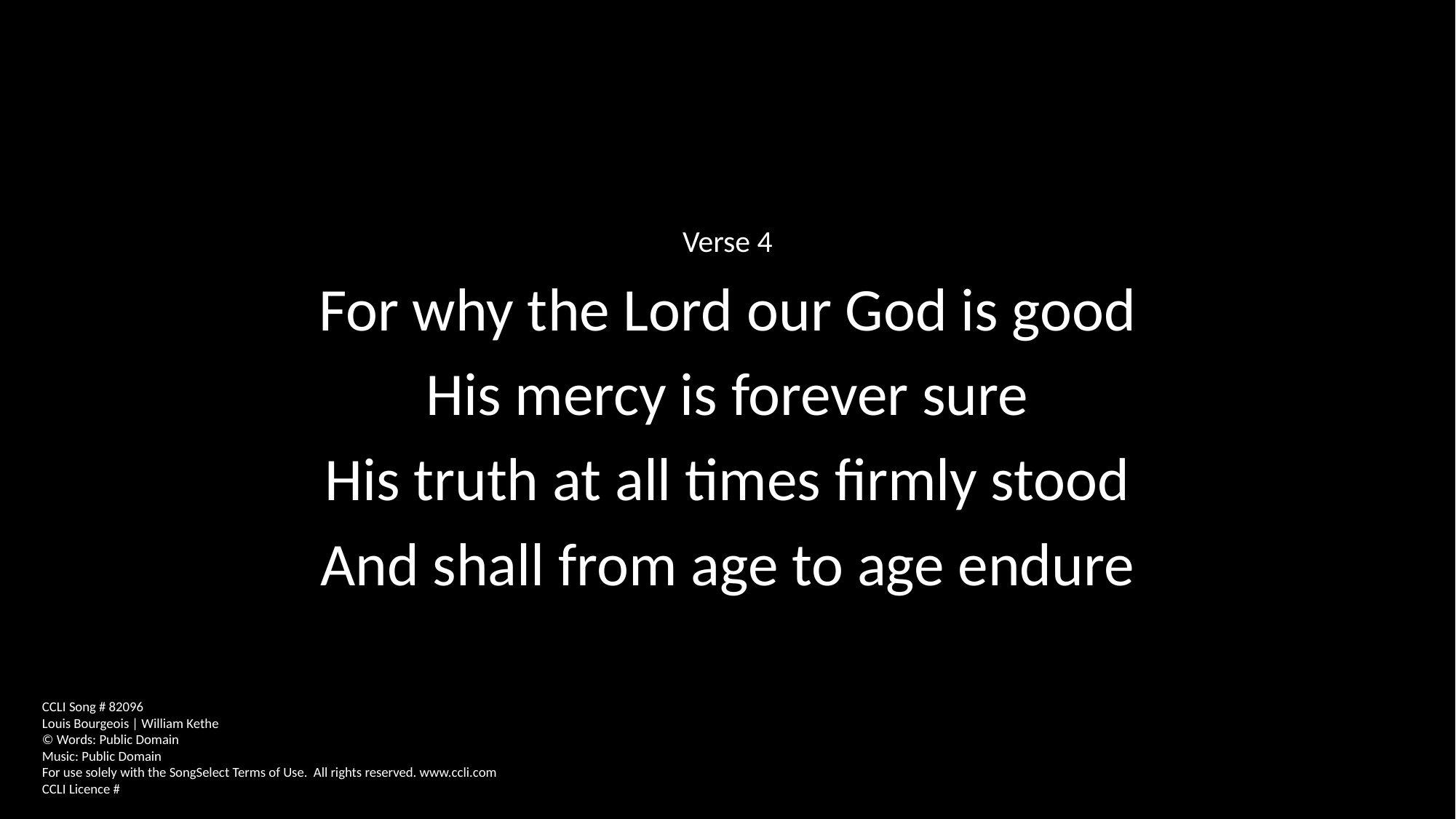

Verse 4
For why the Lord our God is good
His mercy is forever sure
His truth at all times firmly stood
And shall from age to age endure

CCLI Song # 82096
Louis Bourgeois | William Kethe
© Words: Public Domain
Music: Public Domain
For use solely with the SongSelect Terms of Use.  All rights reserved. www.ccli.com
CCLI Licence #